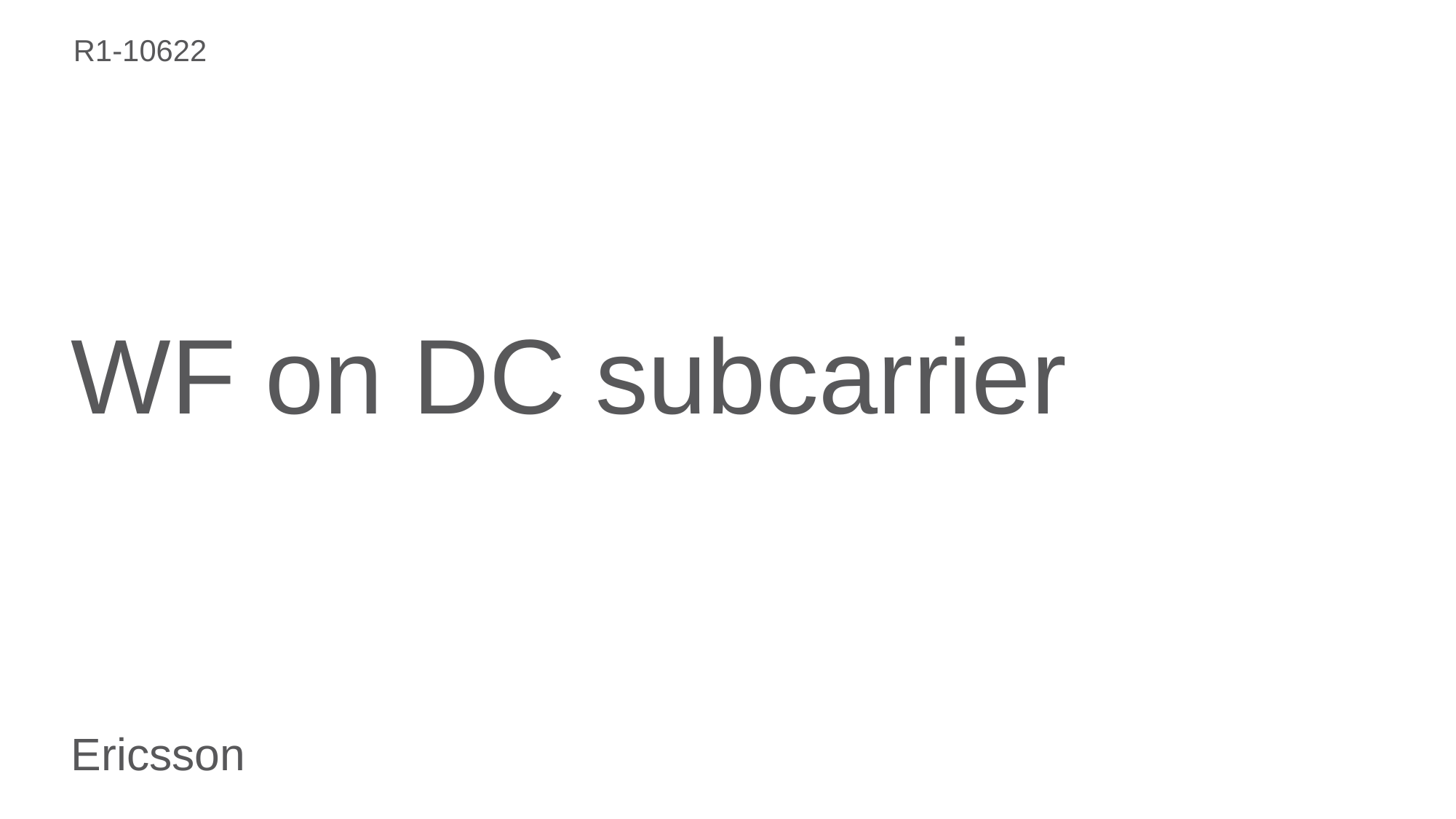

R1-10622
# WF on DC subcarrier
Ericsson